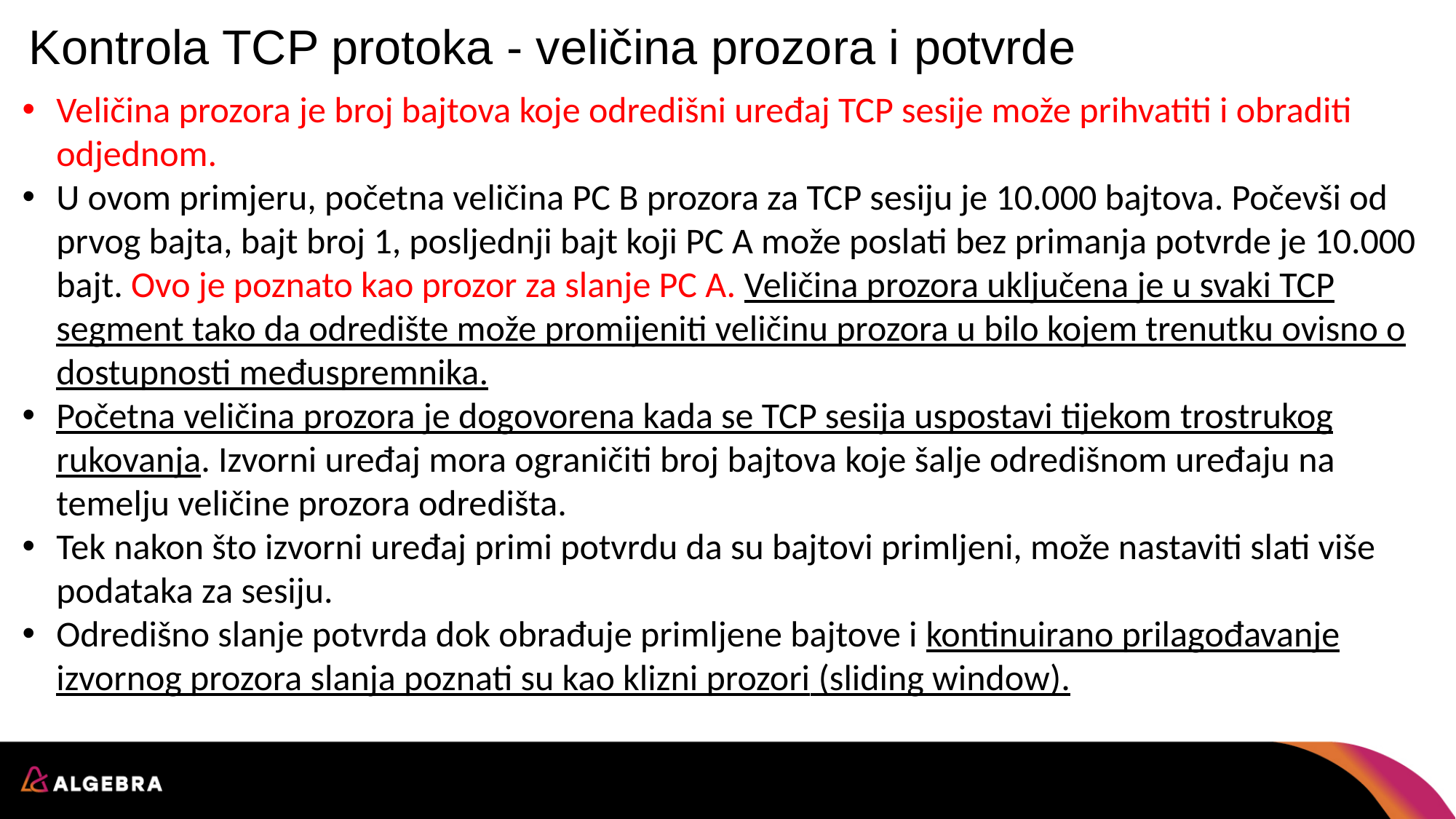

# Kontrola TCP protoka - veličina prozora i potvrde
Veličina prozora je broj bajtova koje odredišni uređaj TCP sesije može prihvatiti i obraditi odjednom.
U ovom primjeru, početna veličina PC B prozora za TCP sesiju je 10.000 bajtova. Počevši od prvog bajta, bajt broj 1, posljednji bajt koji PC A može poslati bez primanja potvrde je 10.000 bajt. Ovo je poznato kao prozor za slanje PC A. Veličina prozora uključena je u svaki TCP segment tako da odredište može promijeniti veličinu prozora u bilo kojem trenutku ovisno o dostupnosti međuspremnika.
Početna veličina prozora je dogovorena kada se TCP sesija uspostavi tijekom trostrukog rukovanja. Izvorni uređaj mora ograničiti broj bajtova koje šalje odredišnom uređaju na temelju veličine prozora odredišta.
Tek nakon što izvorni uređaj primi potvrdu da su bajtovi primljeni, može nastaviti slati više podataka za sesiju.
Odredišno slanje potvrda dok obrađuje primljene bajtove i kontinuirano prilagođavanje izvornog prozora slanja poznati su kao klizni prozori (sliding window).